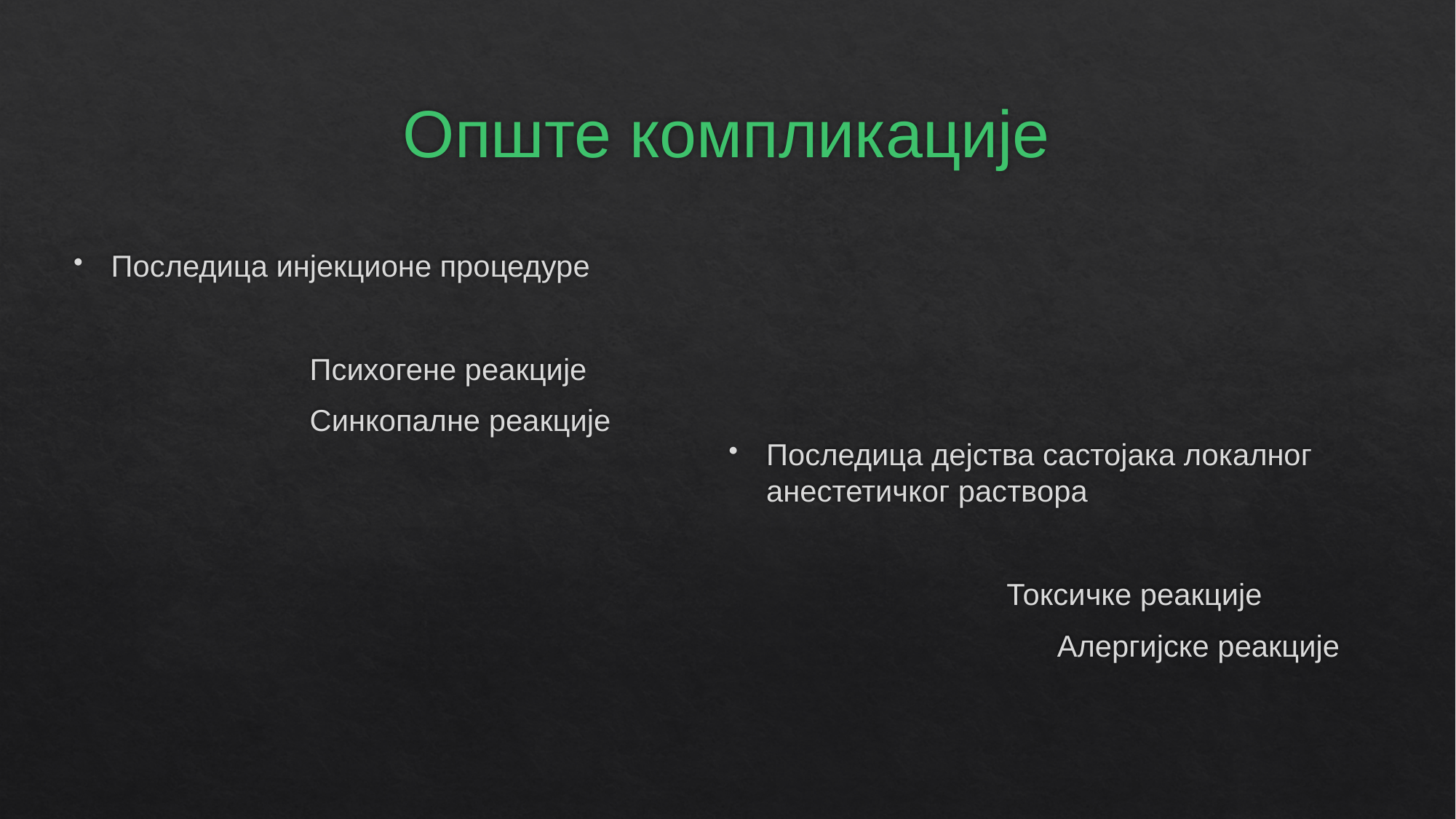

# Опште компликације
Последица инјекционе процедуре

		  Психогене реакције
		  Синкопалне реакције
Последица дејства састојака локалног анестетичког раствора

		       Токсичке реакције
			Алергијске реакције